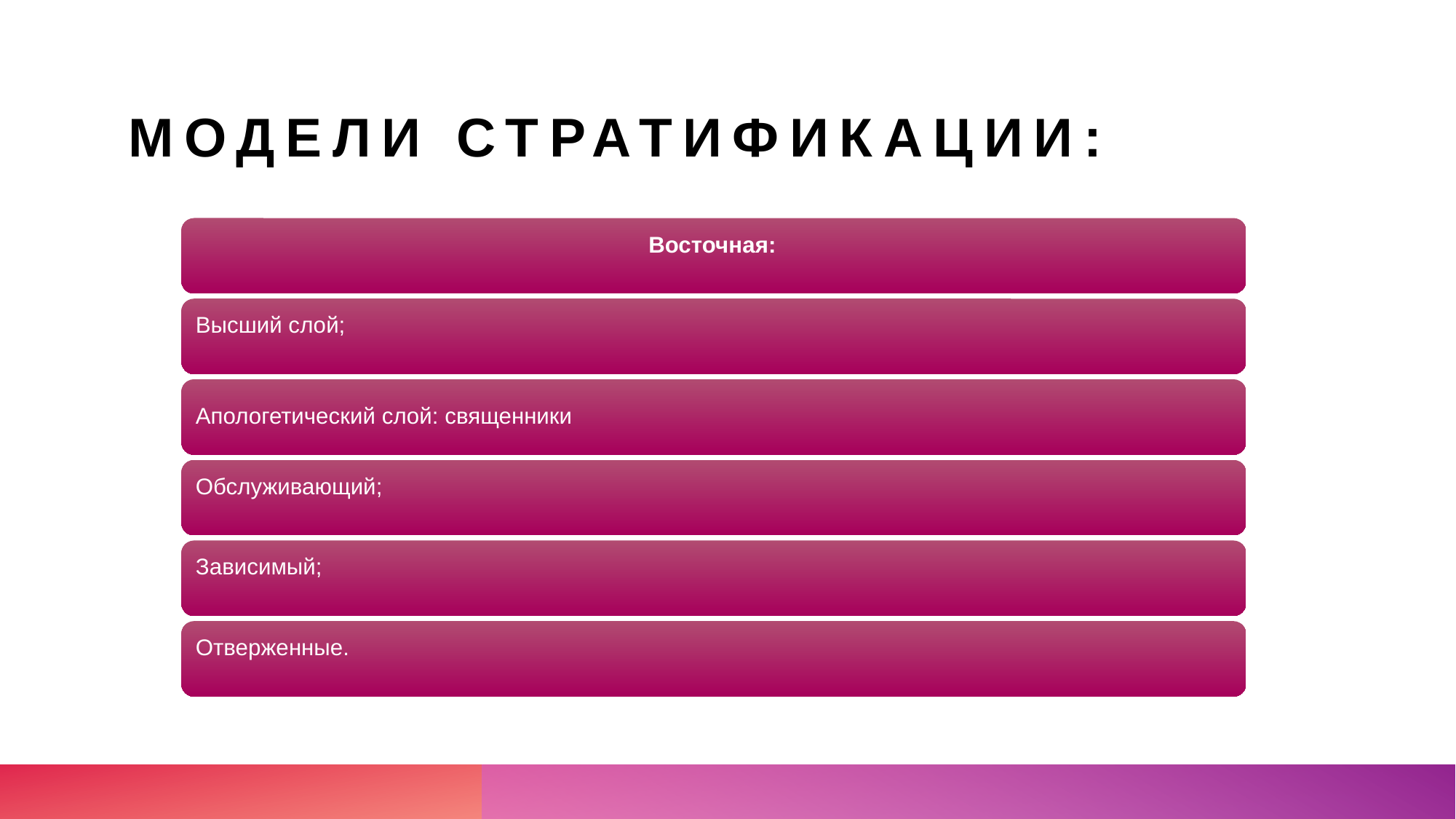

# Модели стратификации:
Восточная:

Высший слой;

Апологетический слой: священники
Обслуживающий;

Зависимый;

Отверженные.